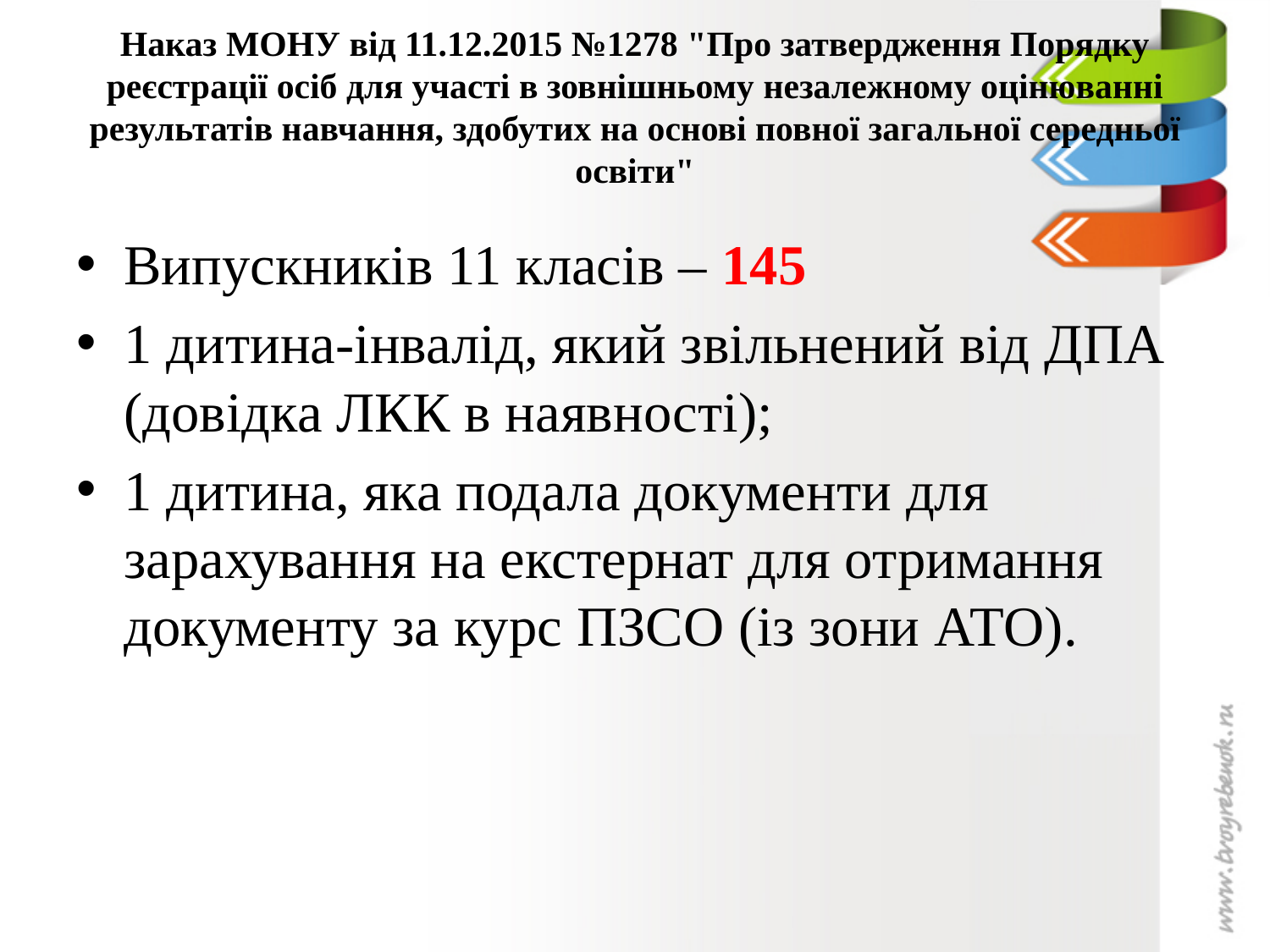

# Наказ МОНУ від 11.12.2015 №1278 "Про затвердження Порядку реєстрації осіб для участі в зовнішньому незалежному оцінюванні результатів навчання, здобутих на основі повної загальної середньої освіти"
Випускників 11 класів – 145
1 дитина-інвалід, який звільнений від ДПА (довідка ЛКК в наявності);
1 дитина, яка подала документи для зарахування на екстернат для отримання документу за курс ПЗСО (із зони АТО).